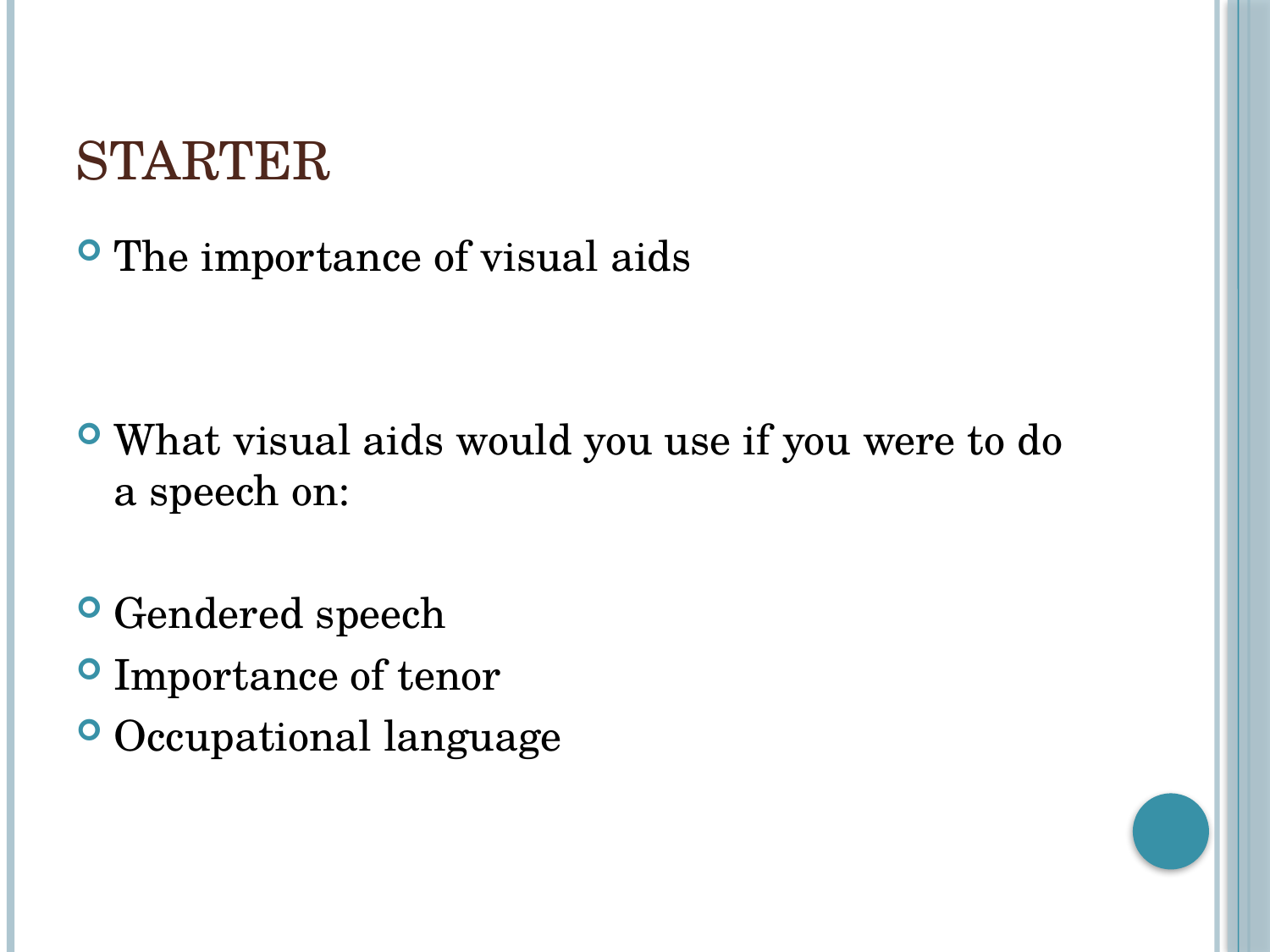

# Starter
The importance of visual aids

What visual aids would you use if you were to do a speech on:

Gendered speech
Importance of tenor
Occupational language